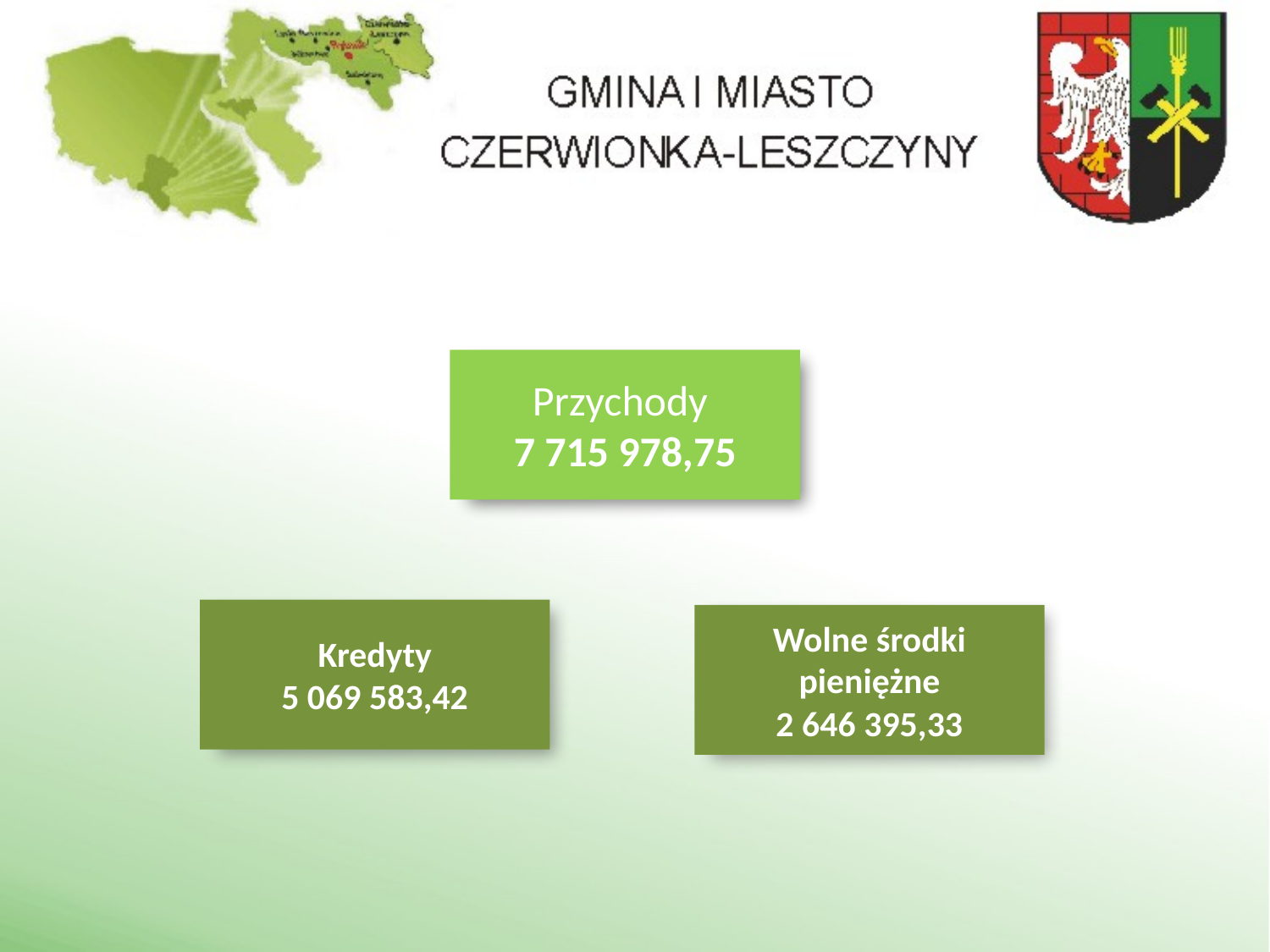

Przychody
7 715 978,75
Kredyty
5 069 583,42
Wolne środki pieniężne
2 646 395,33